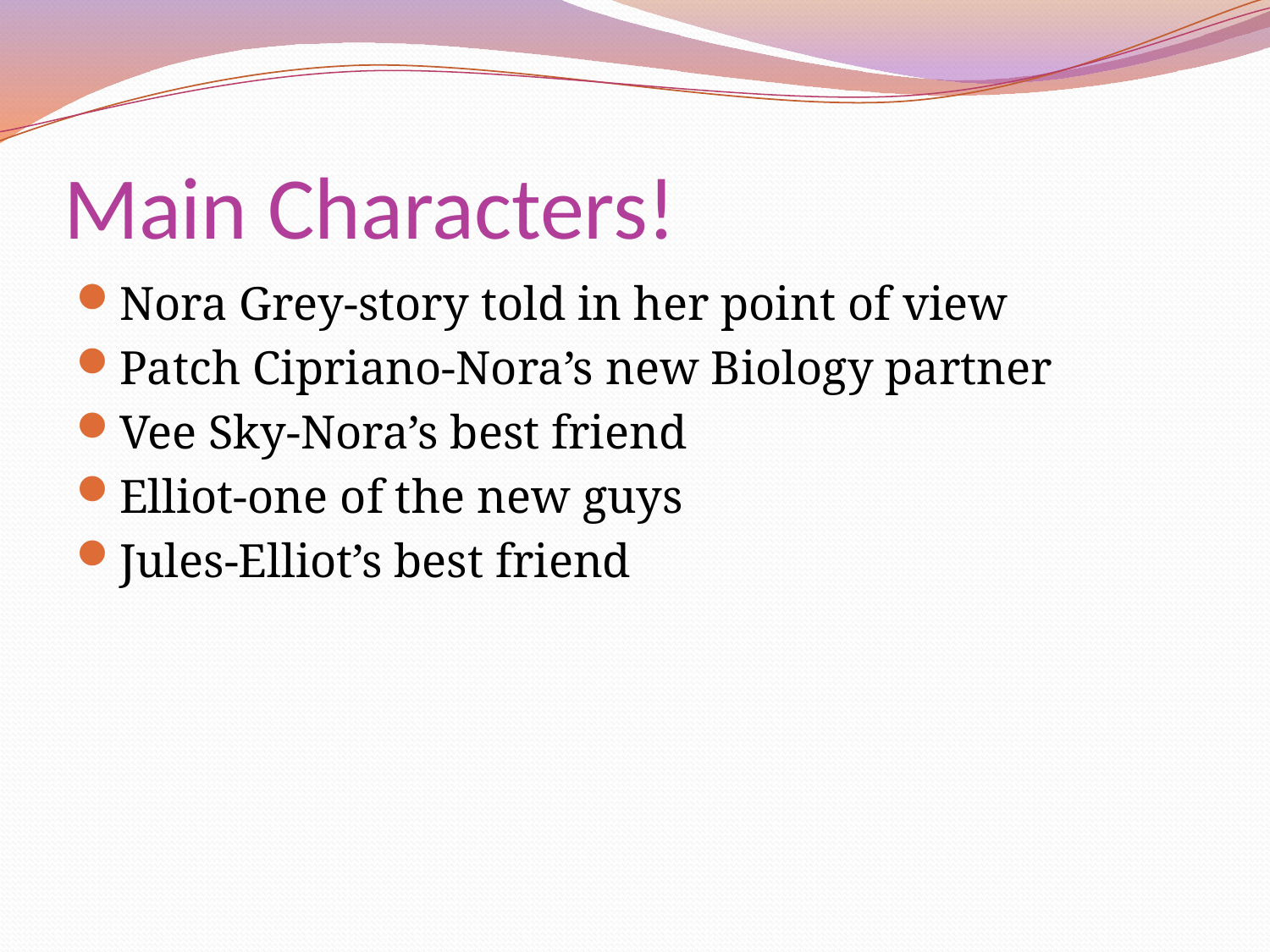

# Main Characters!
Nora Grey-story told in her point of view
Patch Cipriano-Nora’s new Biology partner
Vee Sky-Nora’s best friend
Elliot-one of the new guys
Jules-Elliot’s best friend